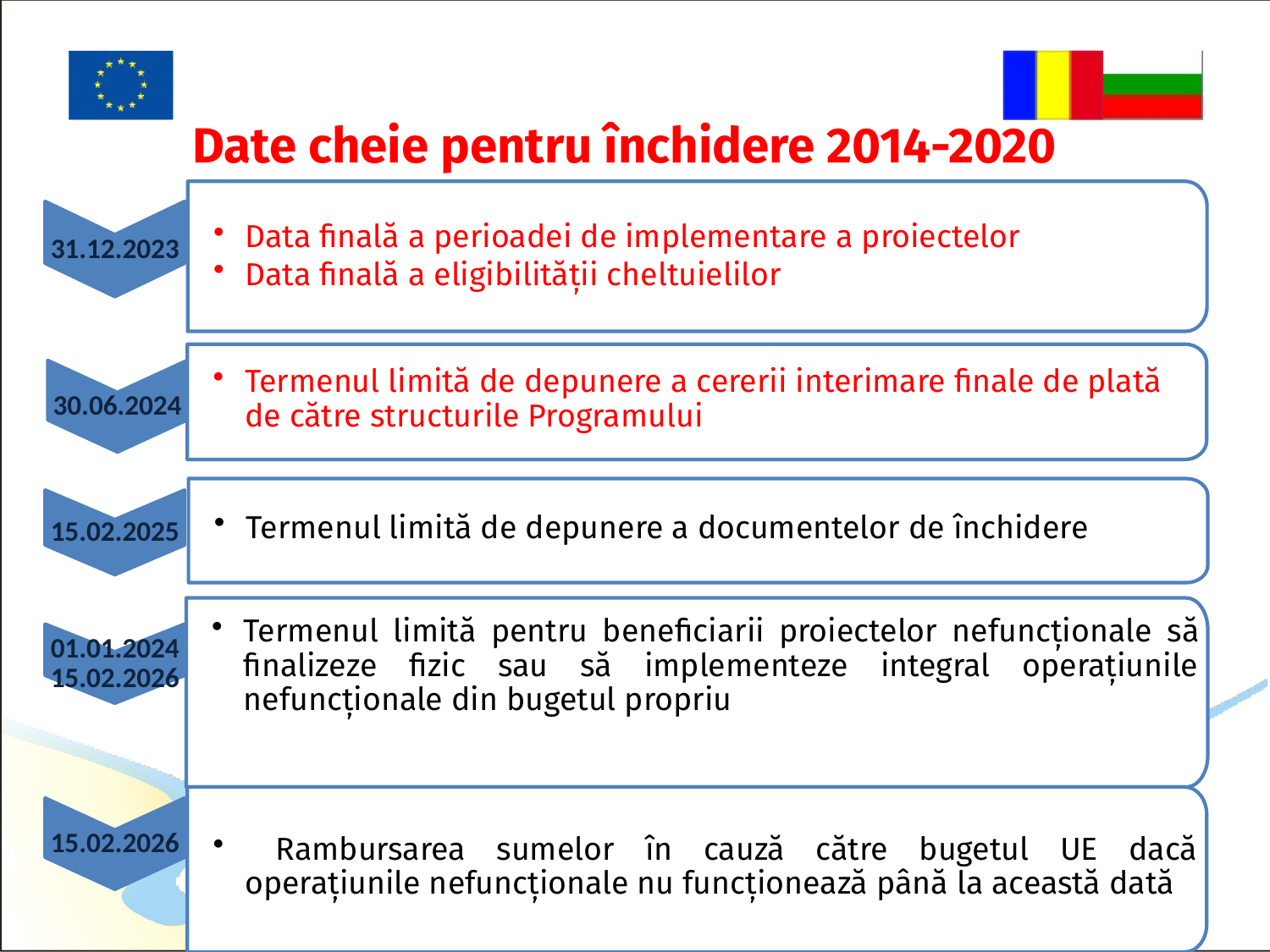

# Date cheie pentru închidere 2014-2020
Data finală a perioadei de implementare a proiectelor
Data finală a eligibilității cheltuielilor
31.12.2023

Termenul limită de depunere a cererii interimare finale de plată de către structurile Programului

30.06.2024

Termenul limită de depunere a documentelor de închidere

15.02.2025
Termenul limită pentru beneficiarii proiectelor nefuncționale să finalizeze fizic sau să implementeze integral operațiunile nefuncționale din bugetul propriu

01.01.202415.02.2026

 Rambursarea sumelor în cauză către bugetul UE dacă operațiunile nefuncționale nu funcționează până la această dată

15.02.2026